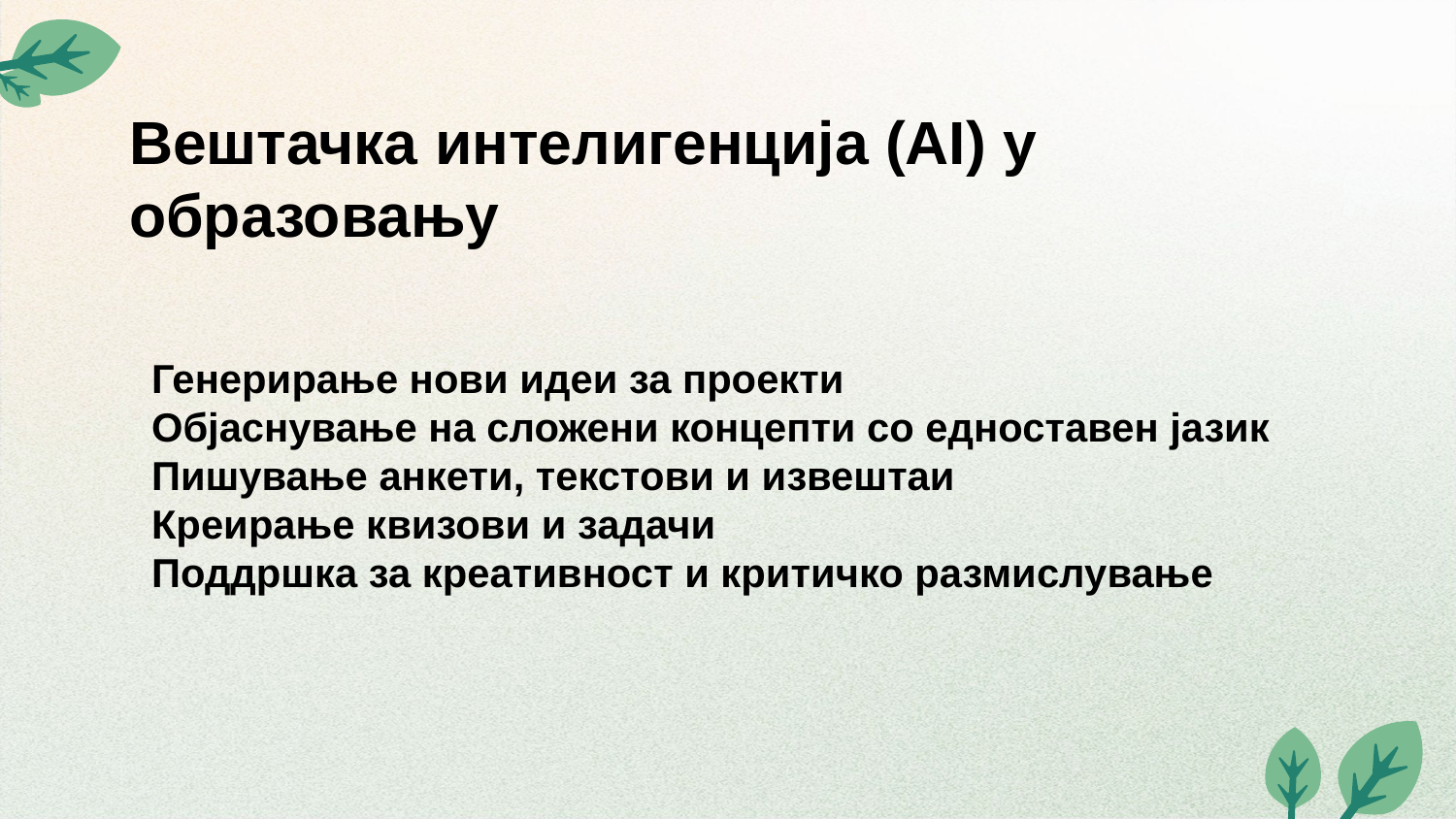

# Вештачка интелигенција (AI) у образовању
Генерирање нови идеи за проекти
Објаснување на сложени концепти со едноставен јазик
Пишување анкети, текстови и извештаи
Креирање квизови и задачи
Поддршка за креативност и критичко размислување